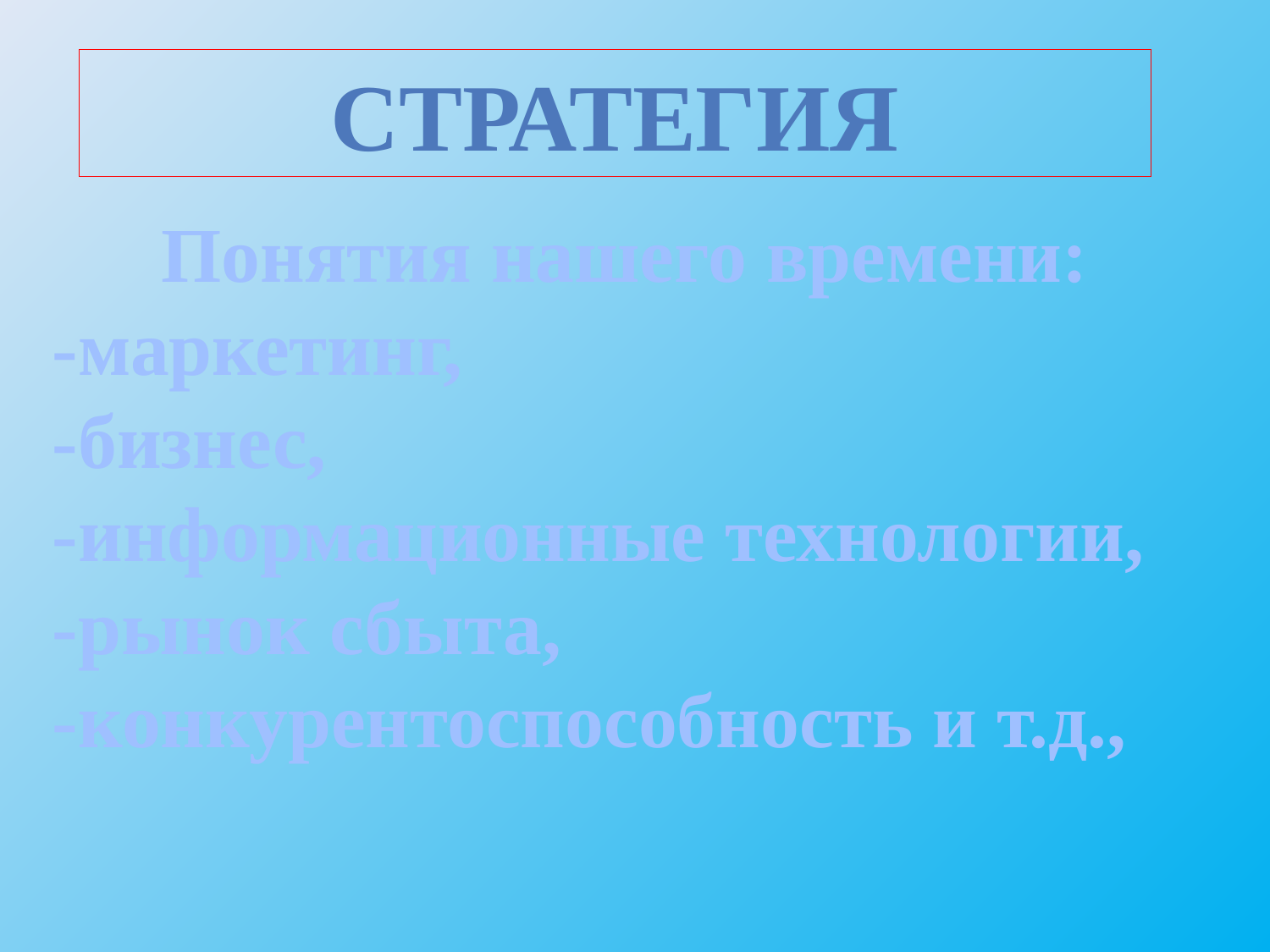

СТРАТЕГИЯ
Понятия нашего времени:
-маркетинг,
-бизнес,
-информационные технологии,
-рынок сбыта,
-конкурентоспособность и т.д.,